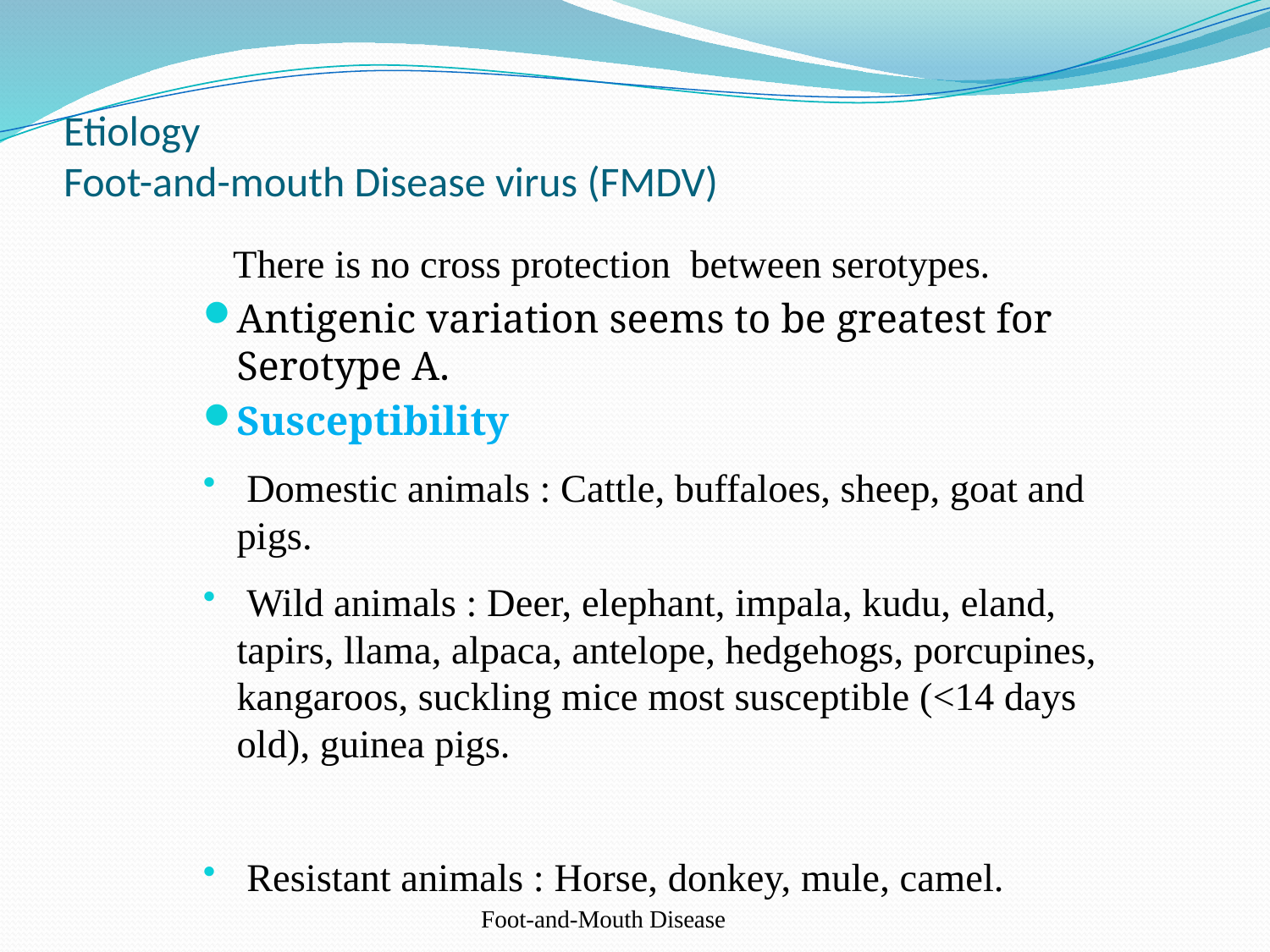

# Etiology Foot-and-mouth Disease virus (FMDV)
   There is no cross protection  between serotypes.
Antigenic variation seems to be greatest for Serotype A.
Susceptibility
 Domestic animals : Cattle, buffaloes, sheep, goat and  pigs.
 Wild animals : Deer, elephant, impala, kudu, eland, tapirs, llama, alpaca, antelope, hedgehogs, porcupines, kangaroos, suckling mice most susceptible (<14 days old), guinea pigs.

 Resistant animals : Horse, donkey, mule, camel.

Foot-and-Mouth Disease